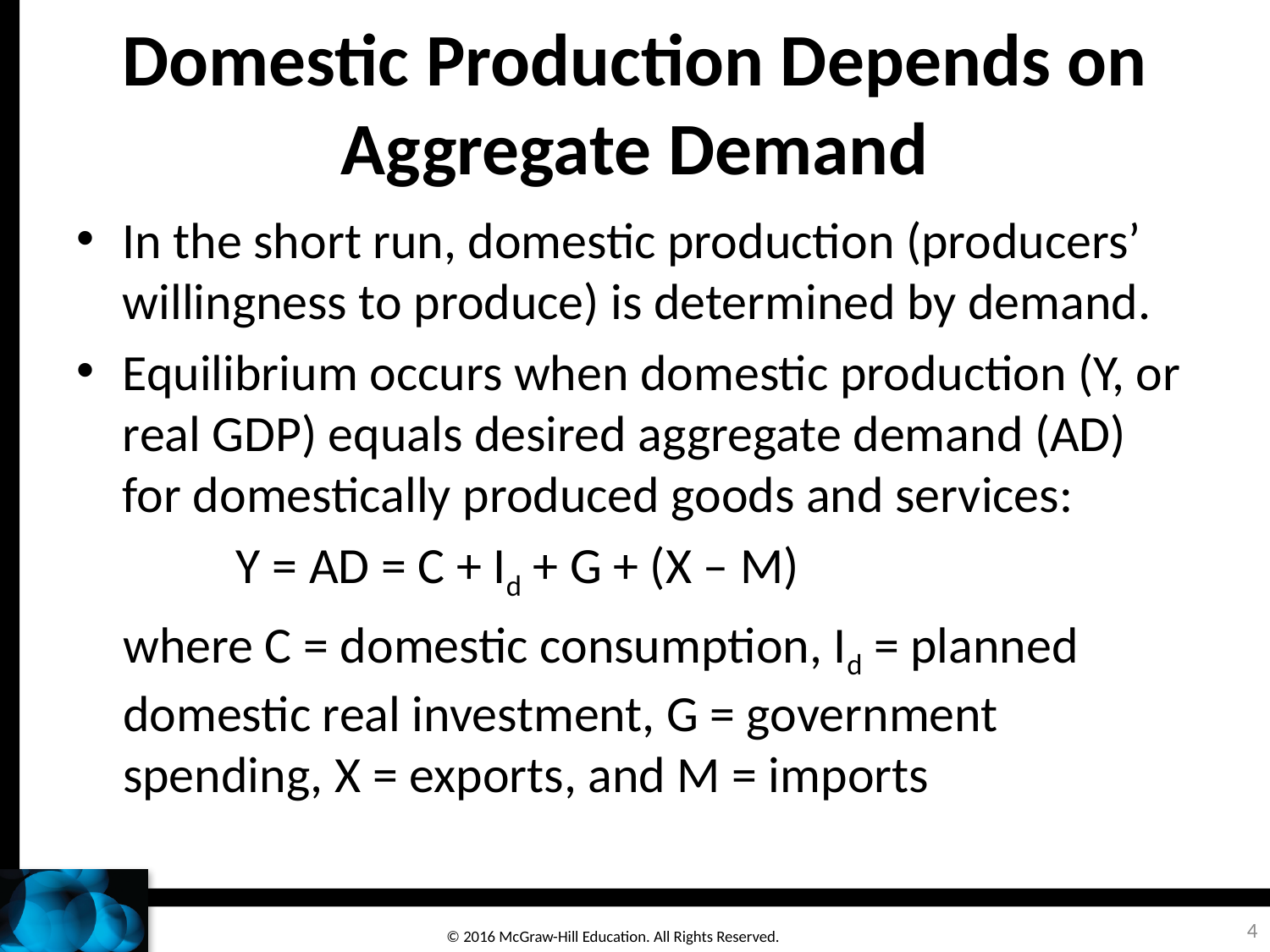

# Domestic Production Depends on Aggregate Demand
In the short run, domestic production (producers’ willingness to produce) is determined by demand.
Equilibrium occurs when domestic production (Y, or real GDP) equals desired aggregate demand (AD) for domestically produced goods and services:
              Y = AD = C + Id + G + (X – M)
where C = domestic consumption, Id = planned domestic real investment, G = government spending, X = exports, and M = imports
4
© 2016 McGraw-Hill Education. All Rights Reserved.